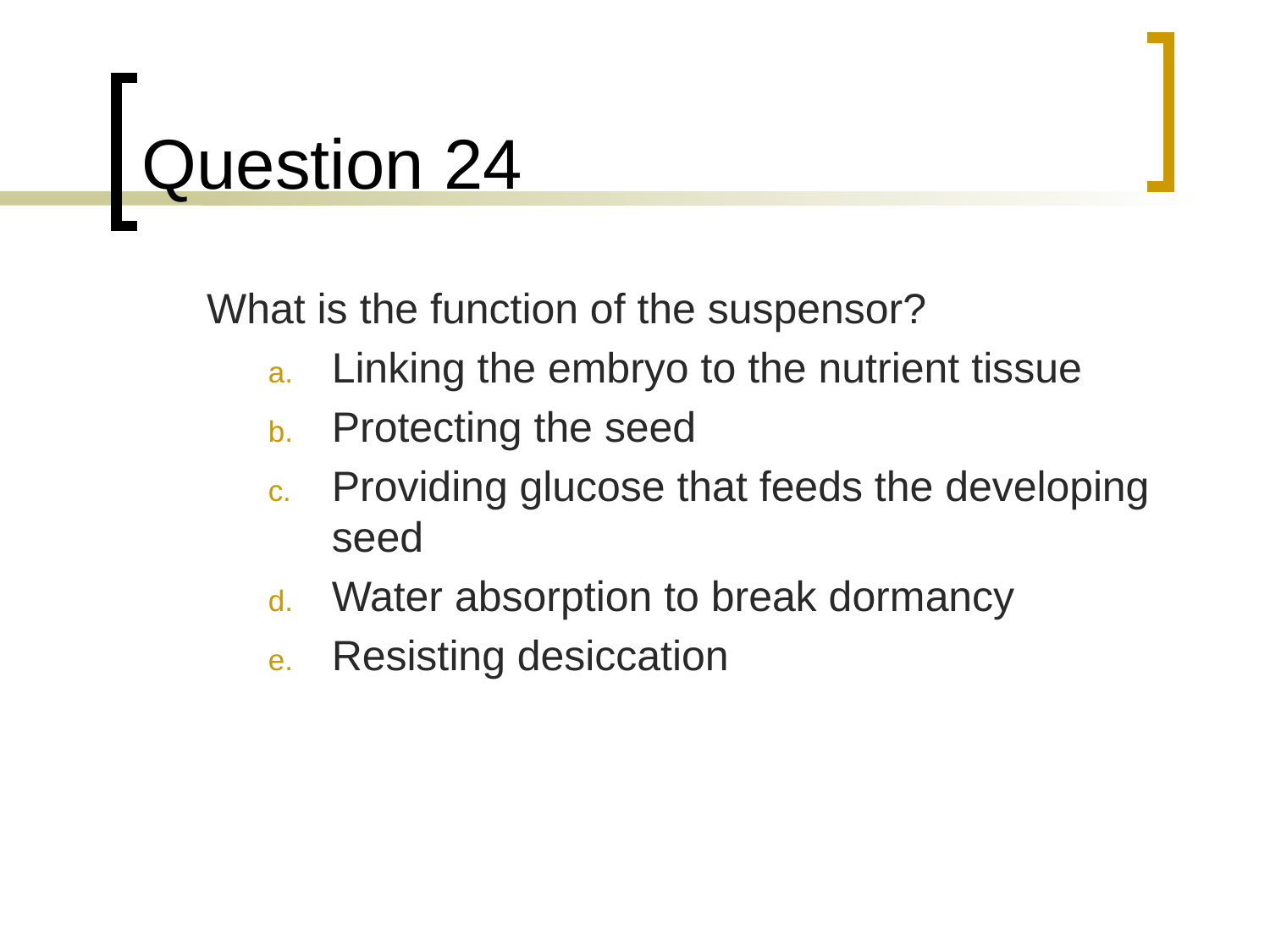

# Question 24
	What is the function of the suspensor?
Linking the embryo to the nutrient tissue
Protecting the seed
Providing glucose that feeds the developing seed
Water absorption to break dormancy
Resisting desiccation